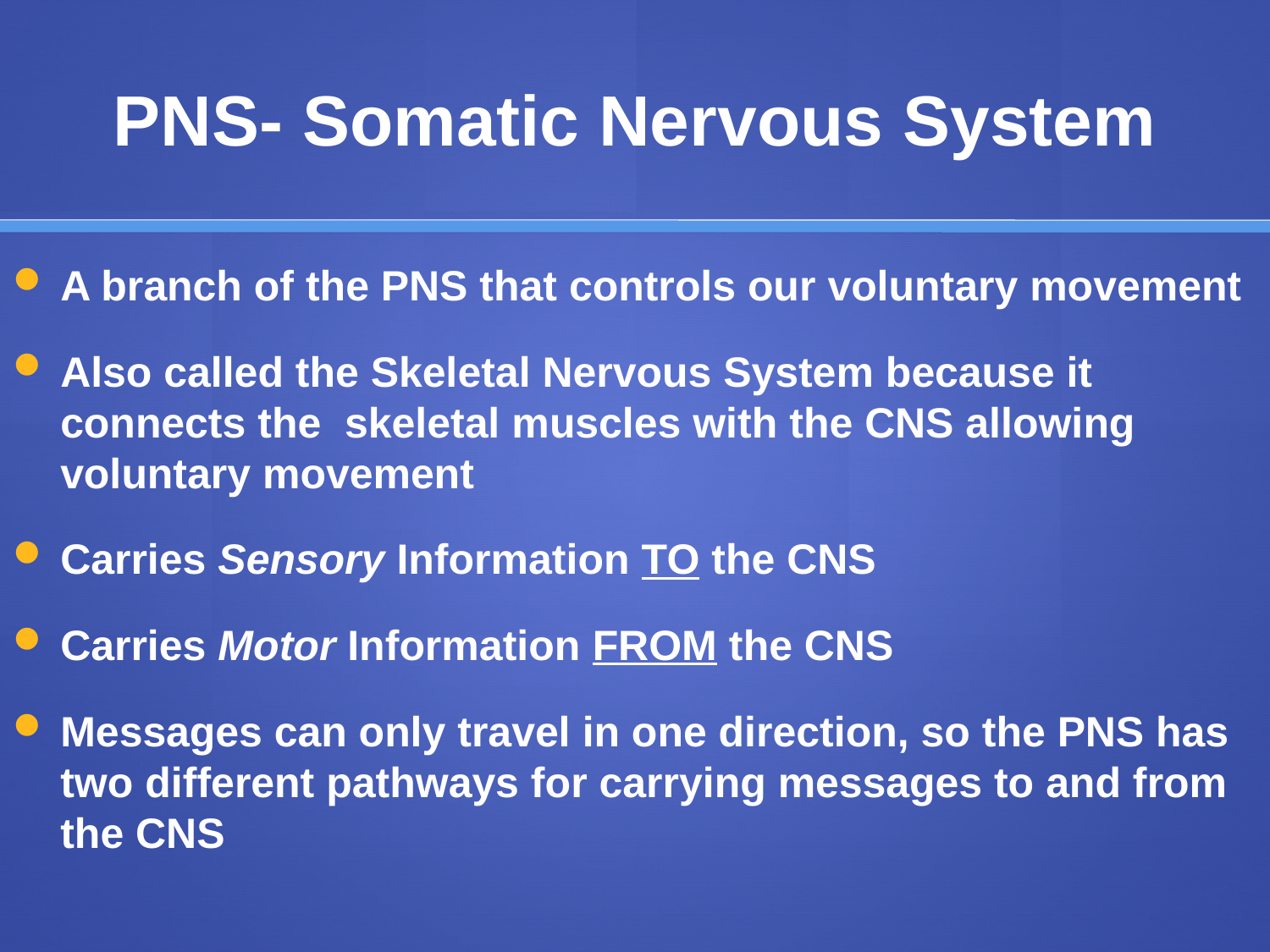

# PNS- Somatic Nervous System
A branch of the PNS that controls our voluntary movement
Also called the Skeletal Nervous System because it connects the  skeletal muscles with the CNS allowing voluntary movement
Carries Sensory Information TO the CNS
Carries Motor Information FROM the CNS
Messages can only travel in one direction, so the PNS has two different pathways for carrying messages to and from the CNS